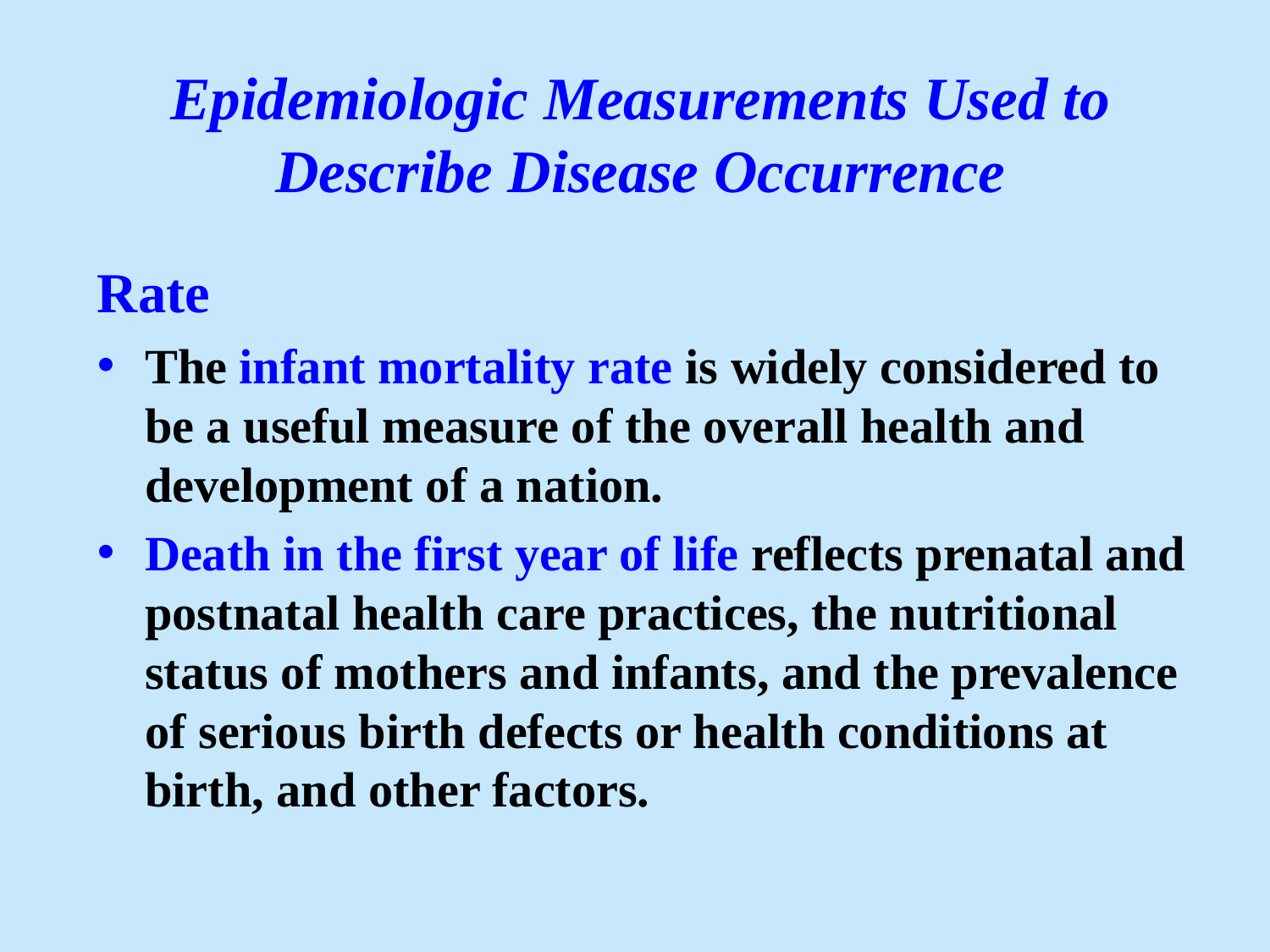

# Epidemiologic Measurements Used to Describe Disease Occurrence
Rate
The infant mortality rate is widely considered to be a useful measure of the overall health and development of a nation.
Death in the first year of life reflects prenatal and postnatal health care practices, the nutritional status of mothers and infants, and the prevalence of serious birth defects or health conditions at birth, and other factors.